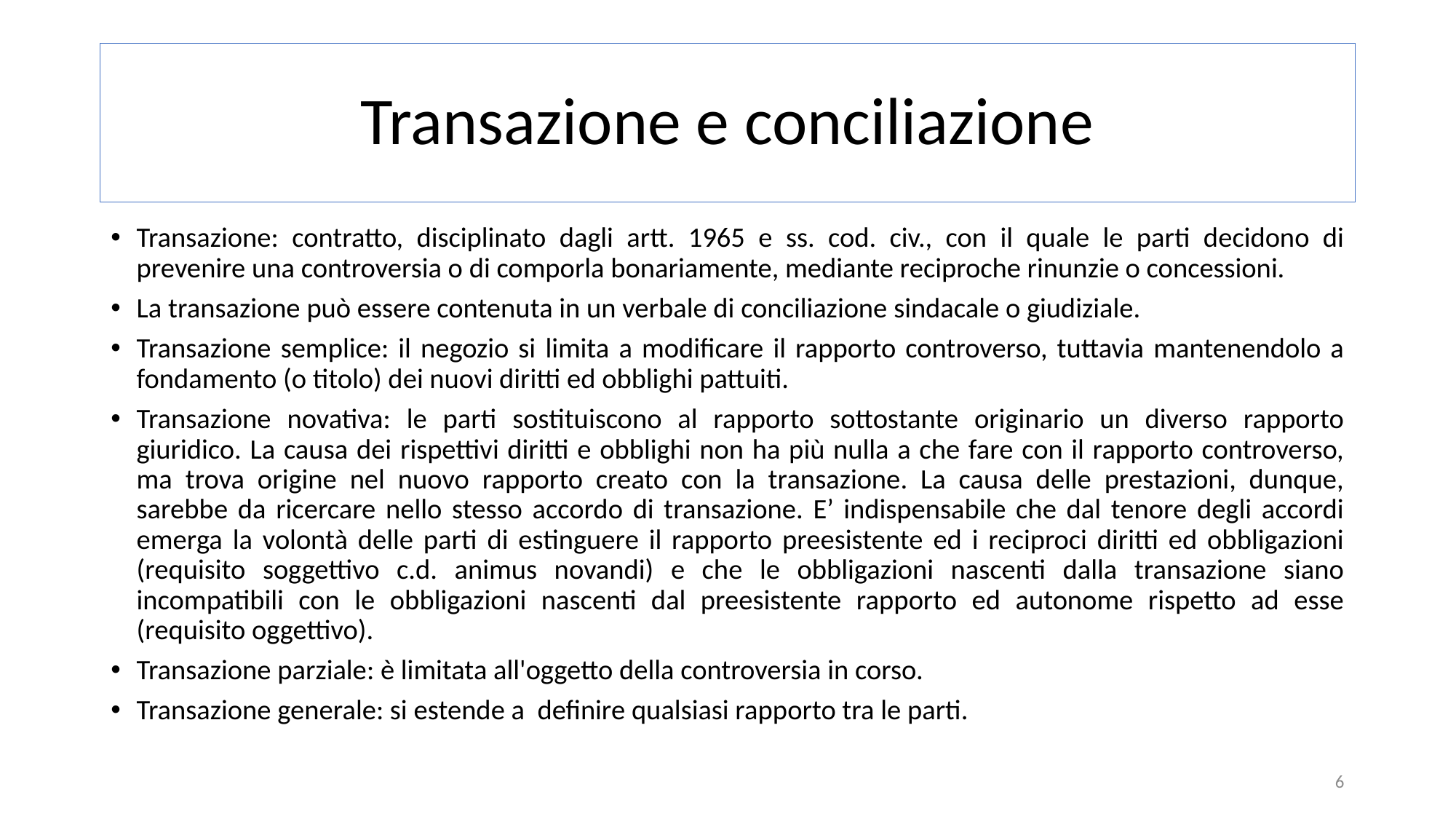

# Transazione e conciliazione
Transazione: contratto, disciplinato dagli artt. 1965 e ss. cod. civ., con il quale le parti decidono di prevenire una controversia o di comporla bonariamente, mediante reciproche rinunzie o concessioni.
La transazione può essere contenuta in un verbale di conciliazione sindacale o giudiziale.
Transazione semplice: il negozio si limita a modificare il rapporto controverso, tuttavia mantenendolo a fondamento (o titolo) dei nuovi diritti ed obblighi pattuiti.
Transazione novativa: le parti sostituiscono al rapporto sottostante originario un diverso rapporto giuridico. La causa dei rispettivi diritti e obblighi non ha più nulla a che fare con il rapporto controverso, ma trova origine nel nuovo rapporto creato con la transazione. La causa delle prestazioni, dunque, sarebbe da ricercare nello stesso accordo di transazione. E’ indispensabile che dal tenore degli accordi emerga la volontà delle parti di estinguere il rapporto preesistente ed i reciproci diritti ed obbligazioni (requisito soggettivo c.d. animus novandi) e che le obbligazioni nascenti dalla transazione siano incompatibili con le obbligazioni nascenti dal preesistente rapporto ed autonome rispetto ad esse (requisito oggettivo).
Transazione parziale: è limitata all'oggetto della controversia in corso.
Transazione generale: si estende a  definire qualsiasi rapporto tra le parti.
6